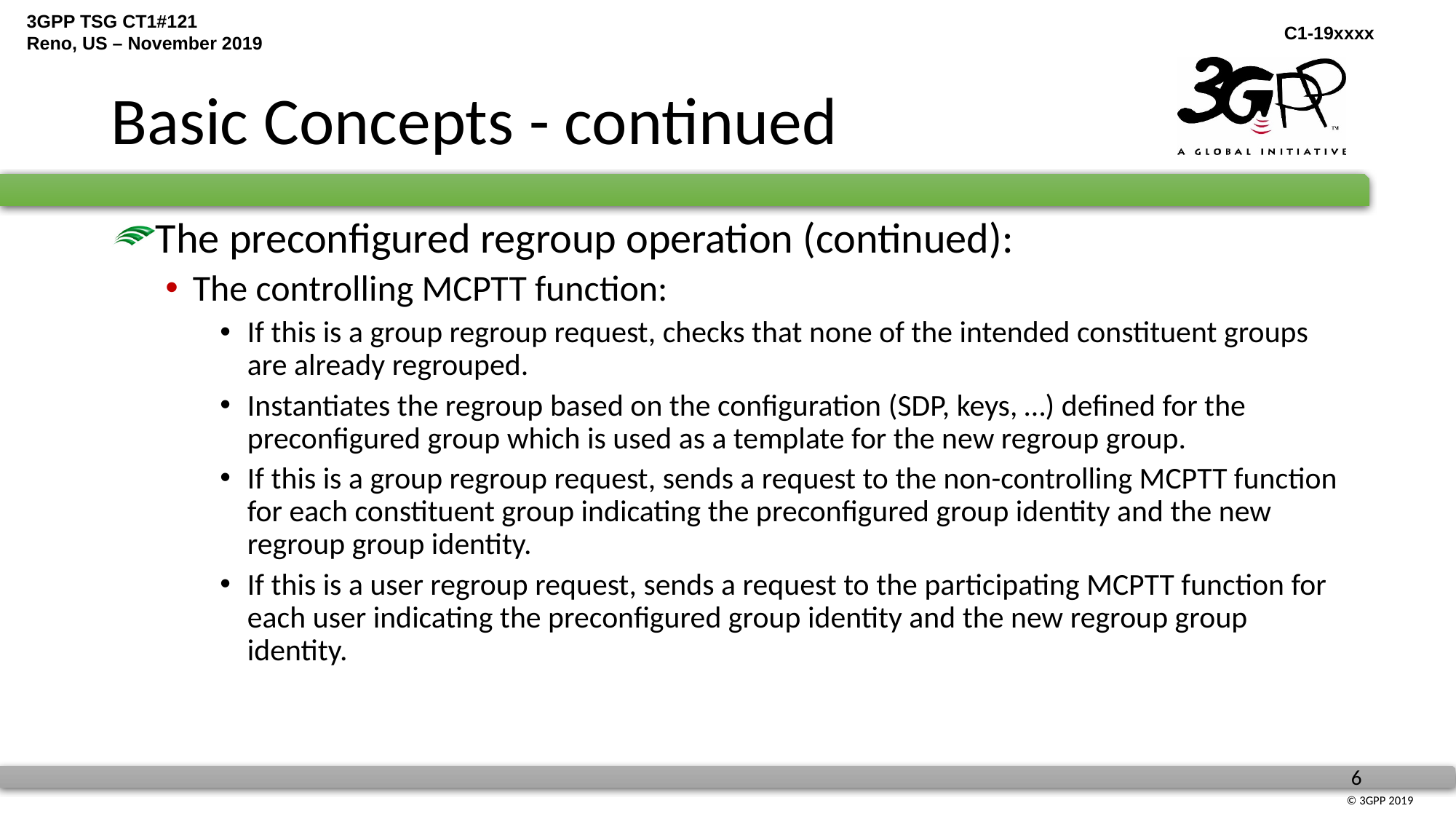

# Basic Concepts - continued
The preconfigured regroup operation (continued):
The controlling MCPTT function:
If this is a group regroup request, checks that none of the intended constituent groups are already regrouped.
Instantiates the regroup based on the configuration (SDP, keys, …) defined for the preconfigured group which is used as a template for the new regroup group.
If this is a group regroup request, sends a request to the non-controlling MCPTT function for each constituent group indicating the preconfigured group identity and the new regroup group identity.
If this is a user regroup request, sends a request to the participating MCPTT function for each user indicating the preconfigured group identity and the new regroup group identity.